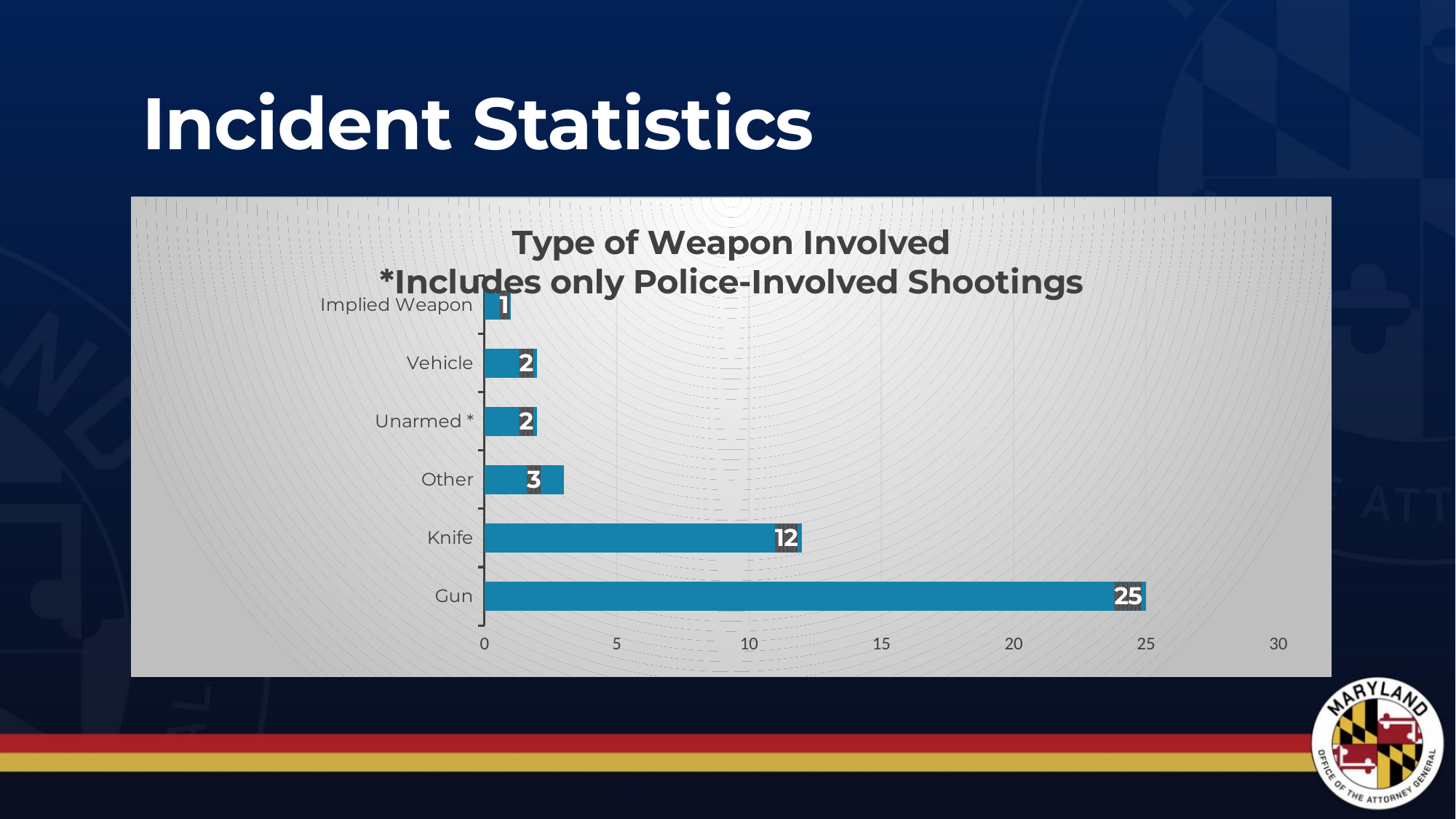

# Incident Statistics

### Chart: Type of Weapon Involved
*Includes only Police-Involved Shootings

| Category | Type of Weapon Involved |
|---|---|
| Gun | 25.0 |
| Knife | 12.0 |
| Other | 3.0 |
| Unarmed * | 2.0 |
| Vehicle | 2.0 |
| Implied Weapon | 1.0 |